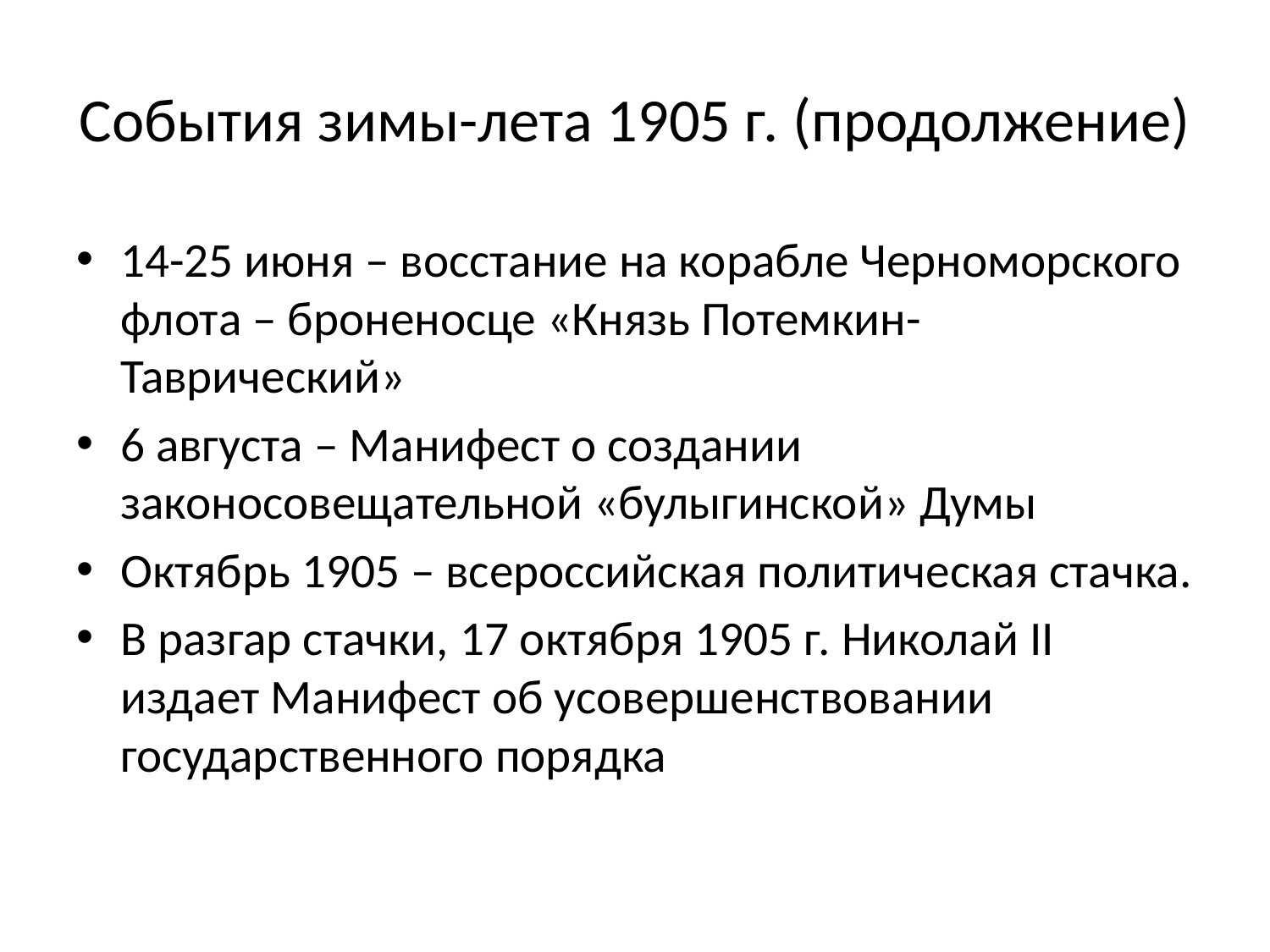

# События зимы-лета 1905 г. (продолжение)
14-25 июня – восстание на корабле Черноморского флота – броненосце «Князь Потемкин-Таврический»
6 августа – Манифест о создании законосовещательной «булыгинской» Думы
Октябрь 1905 – всероссийская политическая стачка.
В разгар стачки, 17 октября 1905 г. Николай II издает Манифест об усовершенствовании государственного порядка